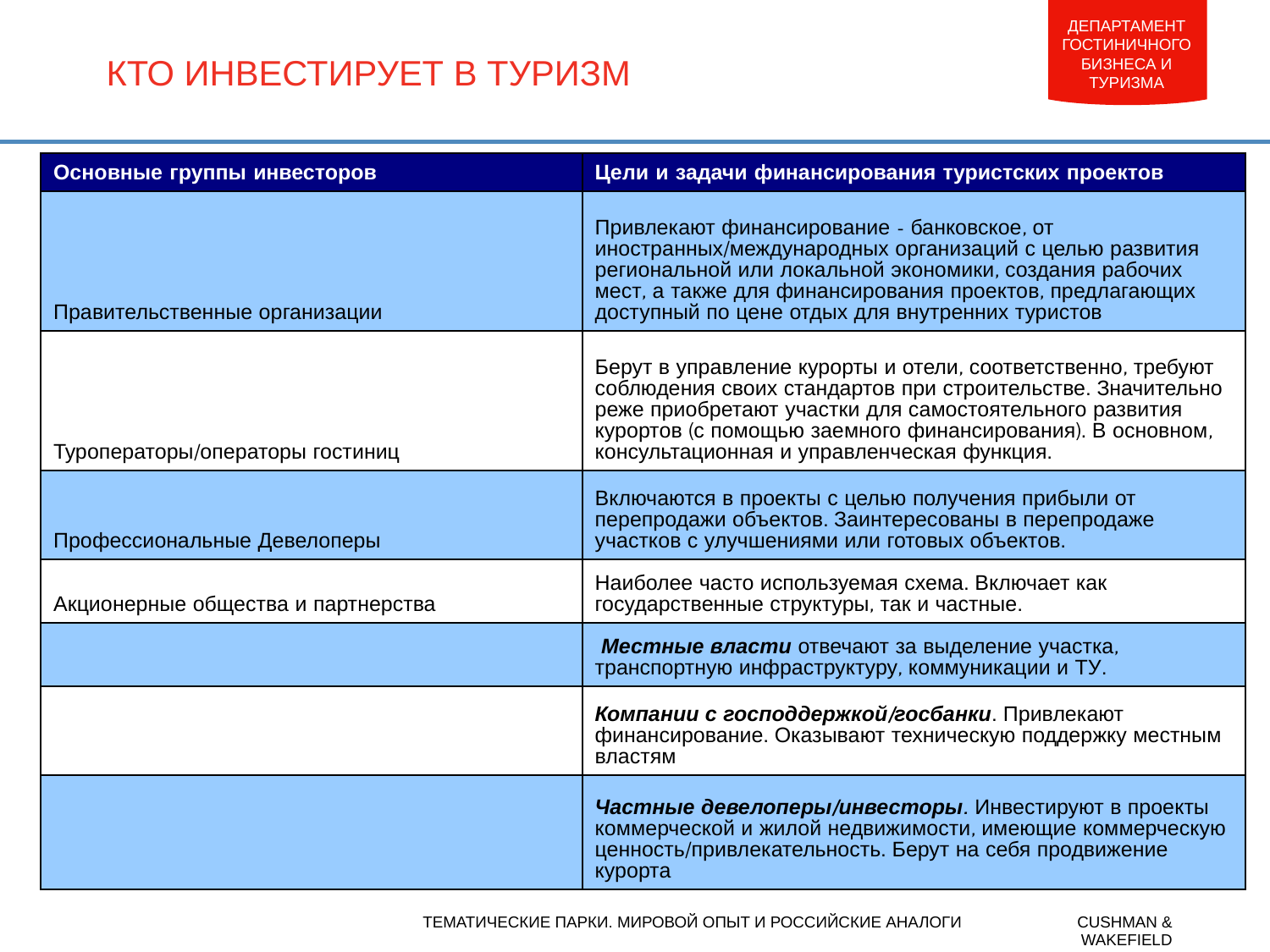

КТО ИНВЕСТИРУЕТ В ТУРИЗМ
| Основные группы инвесторов | Цели и задачи финансирования туристских проектов |
| --- | --- |
| Правительственные организации | Привлекают финансирование - банковское, от иностранных/международных организаций с целью развития региональной или локальной экономики, создания рабочих мест, а также для финансирования проектов, предлагающих доступный по цене отдых для внутренних туристов |
| Туроператоры/операторы гостиниц | Берут в управление курорты и отели, соответственно, требуют соблюдения своих стандартов при строительстве. Значительно реже приобретают участки для самостоятельного развития курортов (с помощью заемного финансирования). В основном, консультационная и управленческая функция. |
| Профессиональные Девелоперы | Включаются в проекты с целью получения прибыли от перепродажи объектов. Заинтересованы в перепродаже участков с улучшениями или готовых объектов. |
| Акционерные общества и партнерства | Наиболее часто используемая схема. Включает как государственные структуры, так и частные. |
|  | Местные власти отвечают за выделение участка, транспортную инфраструктуру, коммуникации и ТУ. |
|  | Компании с господдержкой/госбанки. Привлекают финансирование. Оказывают техническую поддержку местным властям |
|  | Частные девелоперы/инвесторы. Инвестируют в проекты коммерческой и жилой недвижимости, имеющие коммерческую ценность/привлекательность. Берут на себя продвижение курорта |